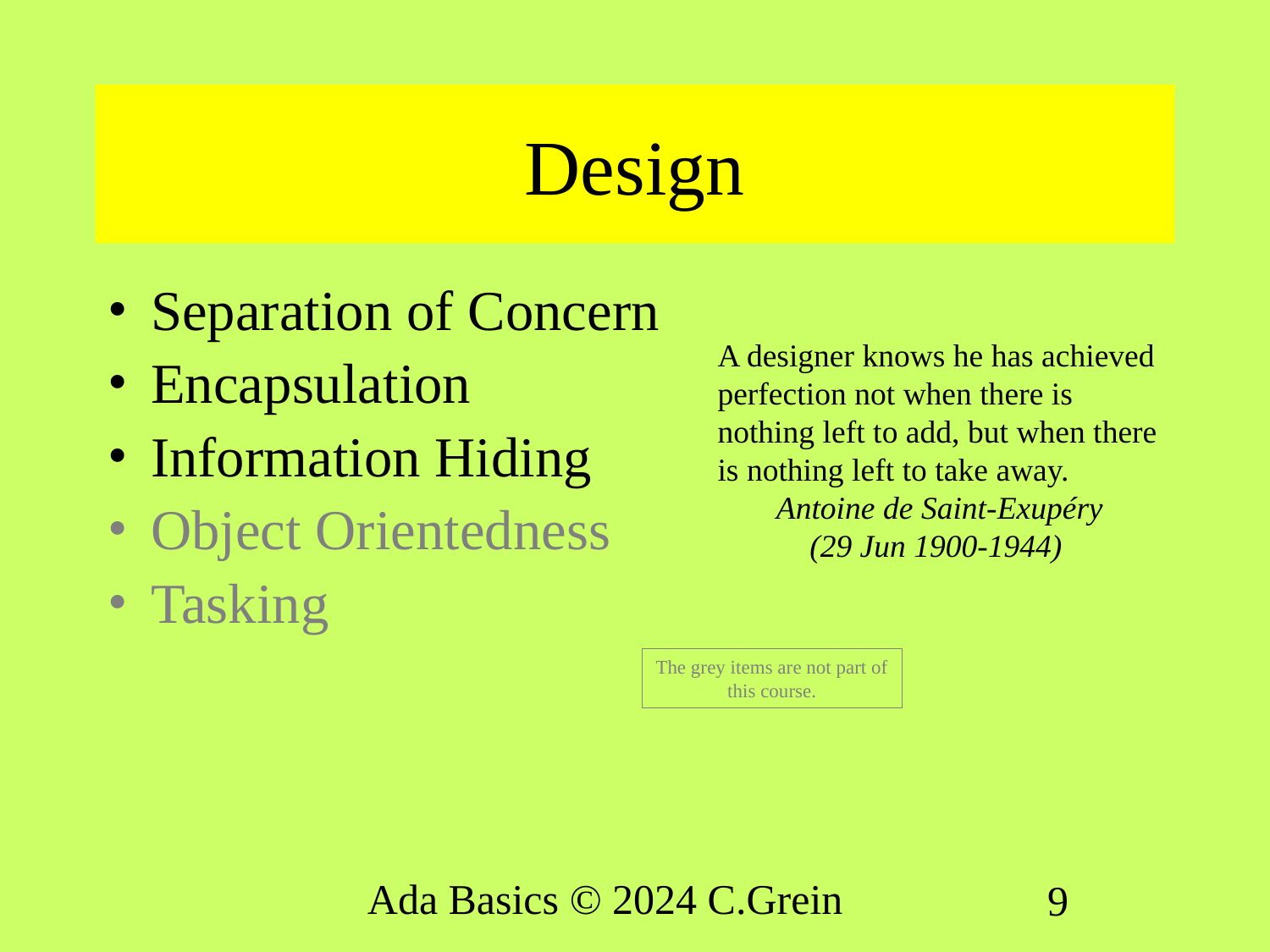

# Design
Separation of Concern
Encapsulation
Information Hiding
Object Orientedness
Tasking
A designer knows he has achieved perfection not when there is nothing left to add, but when there is nothing left to take away.
Antoine de Saint-Exupéry
(29 Jun 1900-1944)
The grey items are not part of this course.
Ada Basics © 2024 C.Grein
9